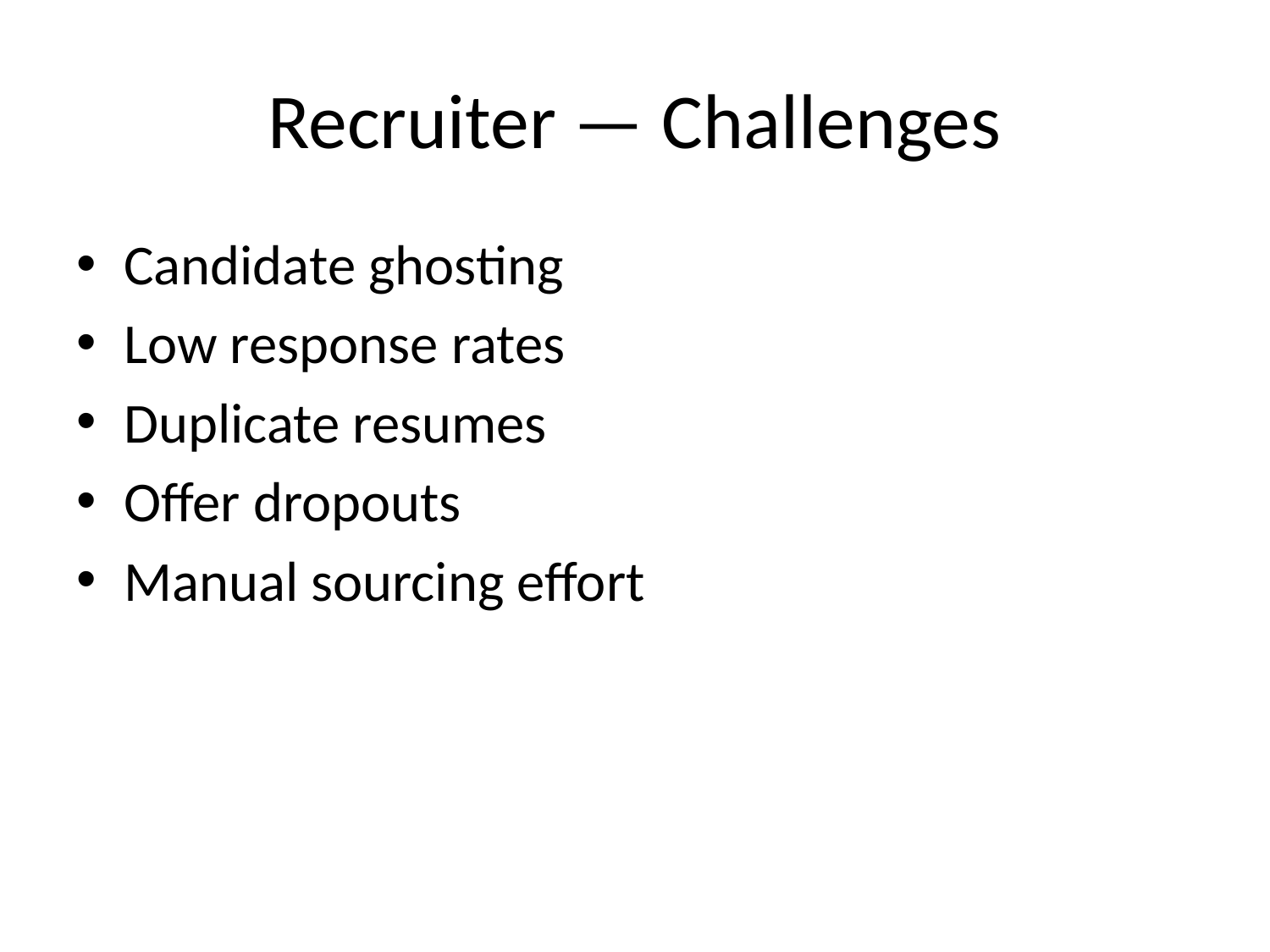

# Recruiter — Challenges
Candidate ghosting
Low response rates
Duplicate resumes
Offer dropouts
Manual sourcing effort